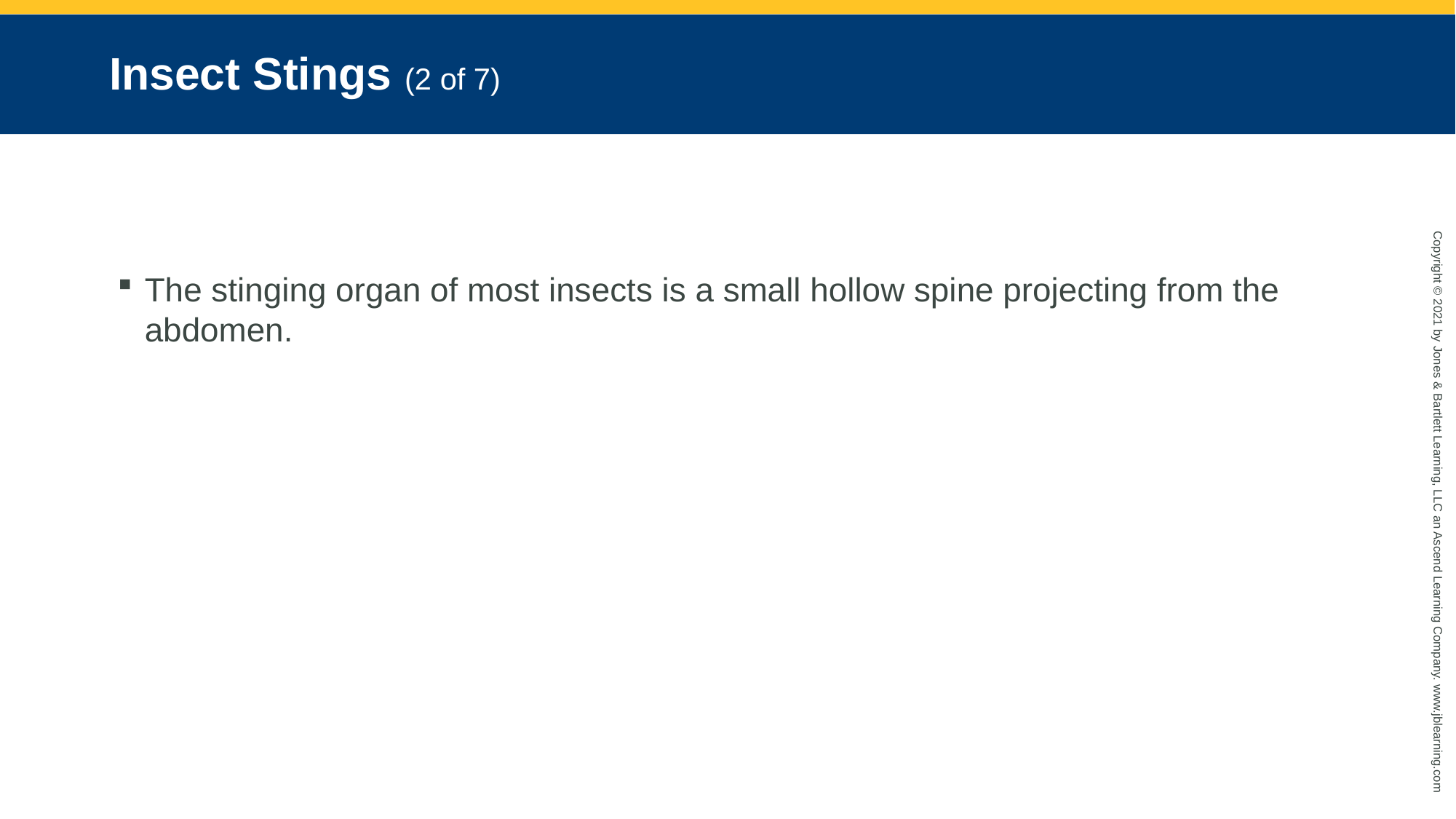

# Insect Stings (2 of 7)
The stinging organ of most insects is a small hollow spine projecting from the abdomen.